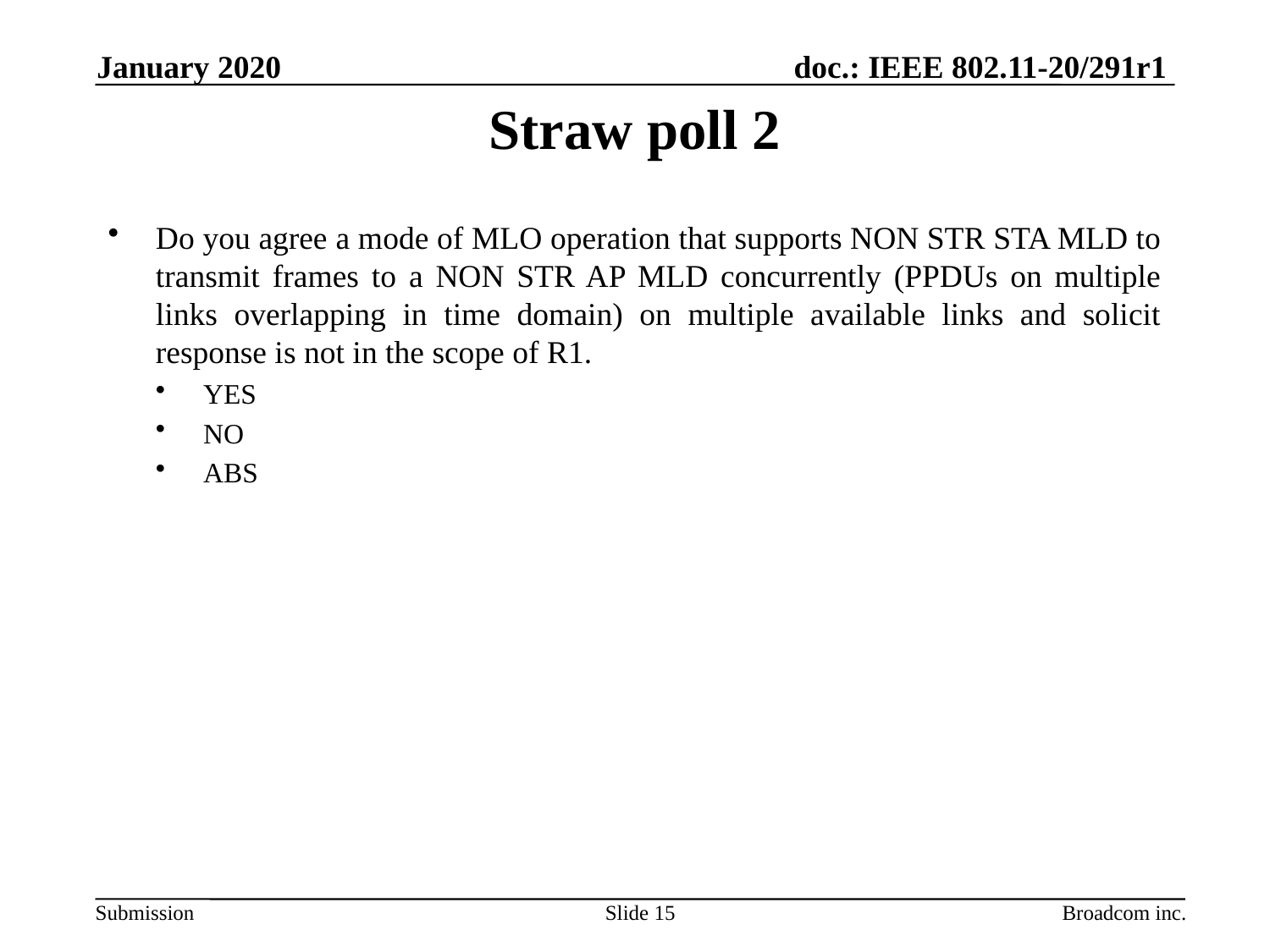

January 2020
# Straw poll 2
Do you agree a mode of MLO operation that supports NON STR STA MLD to transmit frames to a NON STR AP MLD concurrently (PPDUs on multiple links overlapping in time domain) on multiple available links and solicit response is not in the scope of R1.
YES
NO
ABS

Slide 15
Broadcom inc.